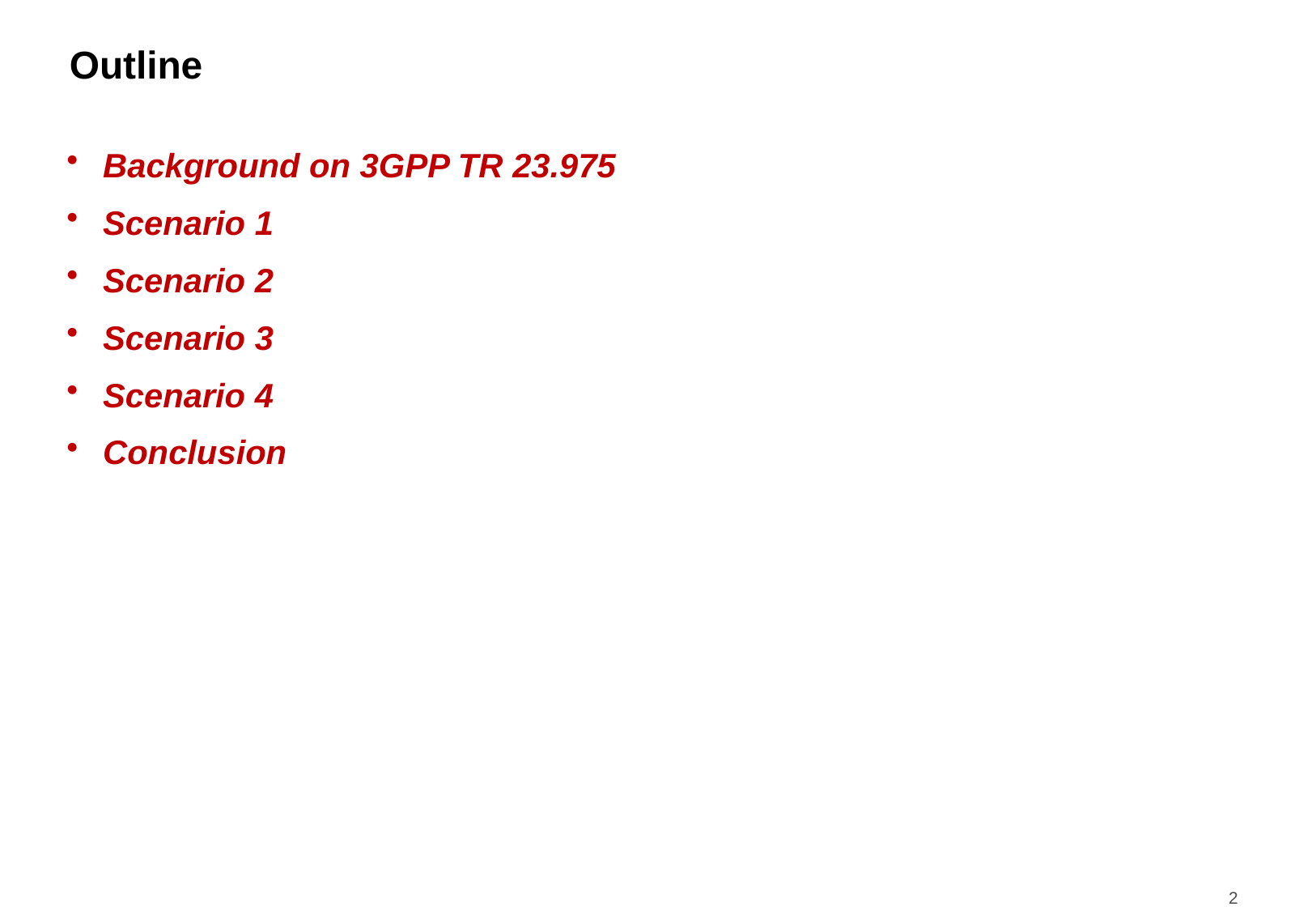

# Outline
Background on 3GPP TR 23.975
Scenario 1
Scenario 2
Scenario 3
Scenario 4
Conclusion